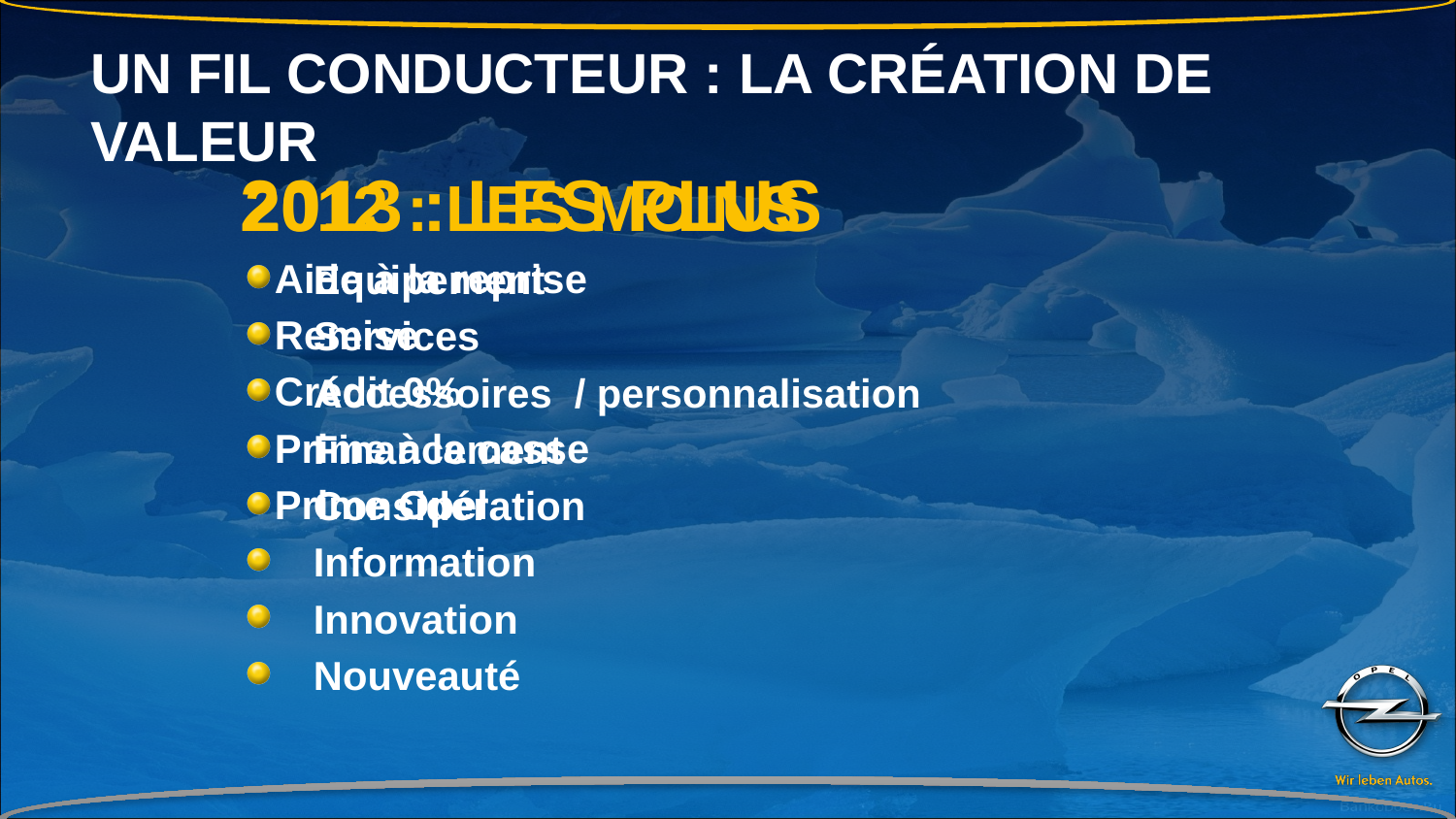

UN FIL CONDUCTEUR : LA CRÉATION DE VALEUR
2013 : LES PLUS
Equipement
Services
Accessoires  / personnalisation
Financement
Considération
Information
Innovation
Nouveauté

2012 : LES MOINS
Aide à la reprise
Remise
Crédit 0%
Prime à la casse
Prime Opel